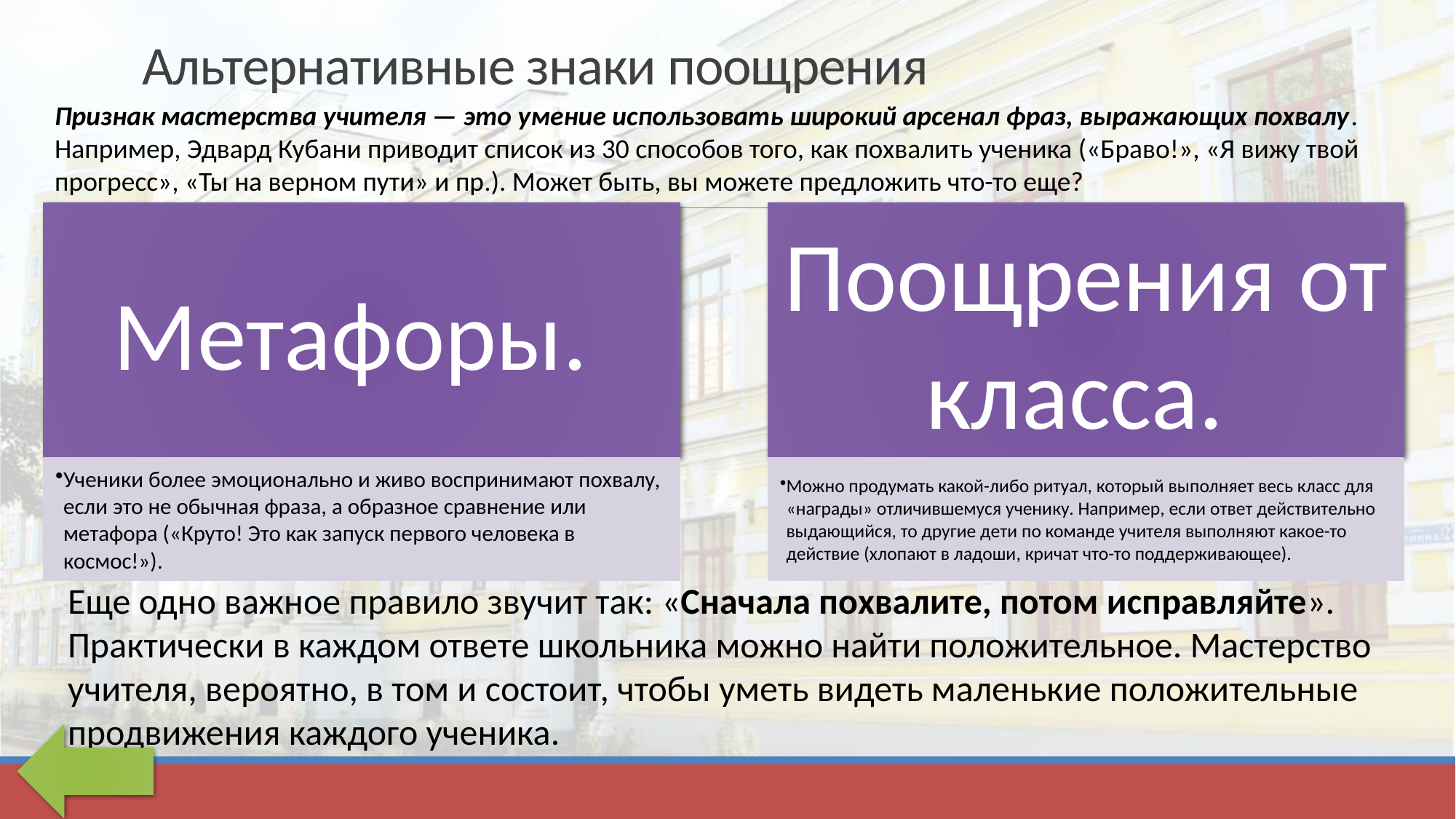

# Альтернативные знаки поощрения
Признак мастерства учителя — это умение использовать широкий арсенал фраз, выражающих похвалу. Например, Эдвард Кубани приводит список из 30 способов того, как похвалить ученика («Браво!», «Я вижу твой прогресс», «Ты на верном пути» и пр.). Может быть, вы можете предложить что-то еще?
Метафоры.
Поощрения от класса.
Ученики более эмоционально и живо воспринимают похвалу, если это не обычная фраза, а образное сравнение или метафора («Круто! Это как запуск первого человека в космос!»).
Можно продумать какой-либо ритуал, который выполняет весь класс для «награды» отличившемуся ученику. Например, если ответ действительно выдающийся, то другие дети по команде учителя выполняют какое-то действие (хлопают в ладоши, кричат что-то поддерживающее).
Еще одно важное правило звучит так: «Сначала похвалите, потом исправляйте». Практически в каждом ответе школьника можно найти положительное. Мастерство учителя, вероятно, в том и состоит, чтобы уметь видеть маленькие положительные продвижения каждого ученика.